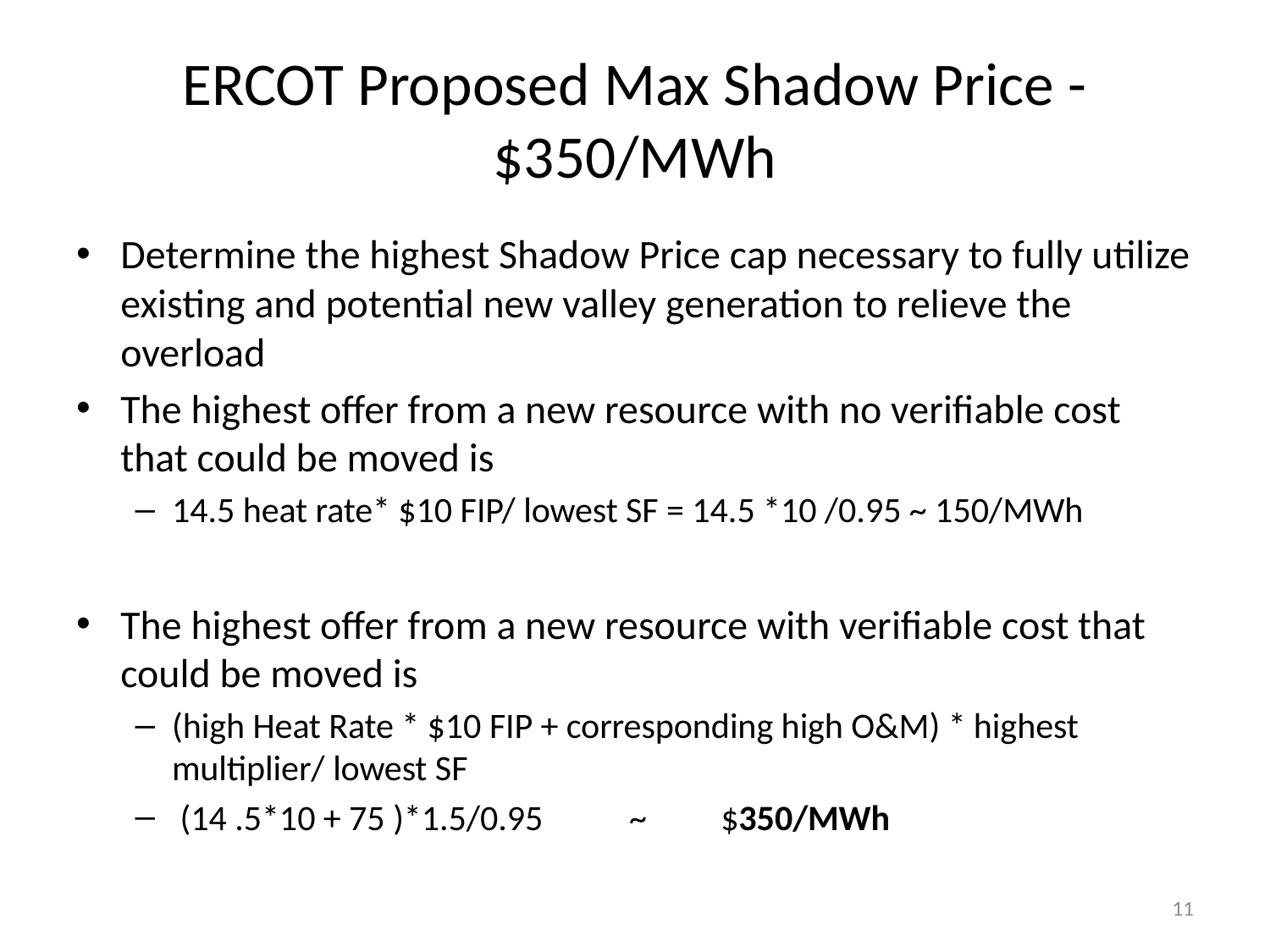

# ERCOT Proposed Max Shadow Price - $350/MWh
Determine the highest Shadow Price cap necessary to fully utilize existing and potential new valley generation to relieve the overload
The highest offer from a new resource with no verifiable cost that could be moved is
14.5 heat rate* $10 FIP/ lowest SF = 14.5 *10 /0.95 ~ 150/MWh

The highest offer from a new resource with verifiable cost that could be moved is
(high Heat Rate * $10 FIP + corresponding high O&M) * highest multiplier/ lowest SF
 (14 .5*10 + 75 )*1.5/0.95 	~ 	$350/MWh

11